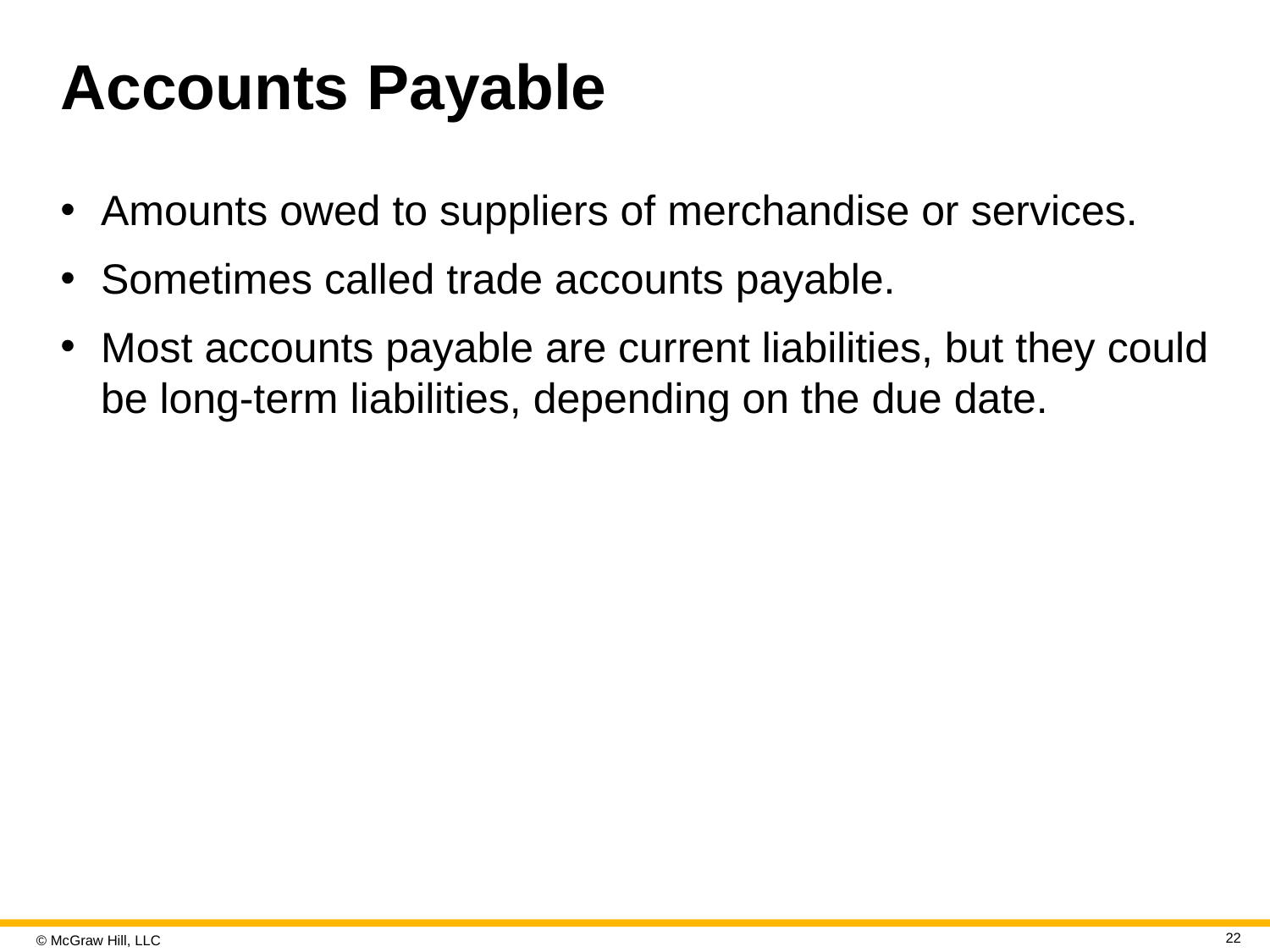

# Accounts Payable
Amounts owed to suppliers of merchandise or services.
Sometimes called trade accounts payable.
Most accounts payable are current liabilities, but they could be long-term liabilities, depending on the due date.
22